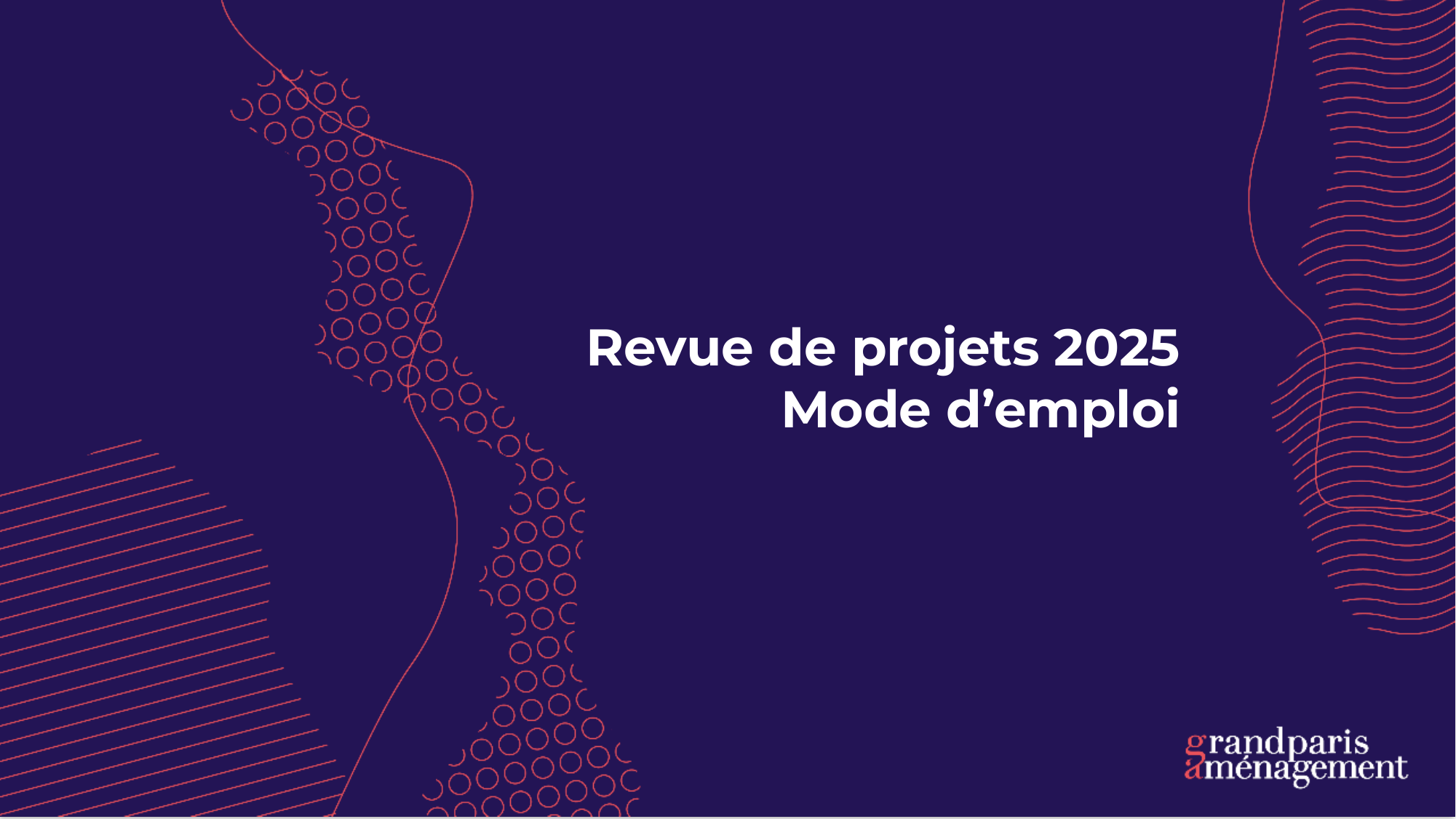

# Revue de projets 2025 Mode d’emploi